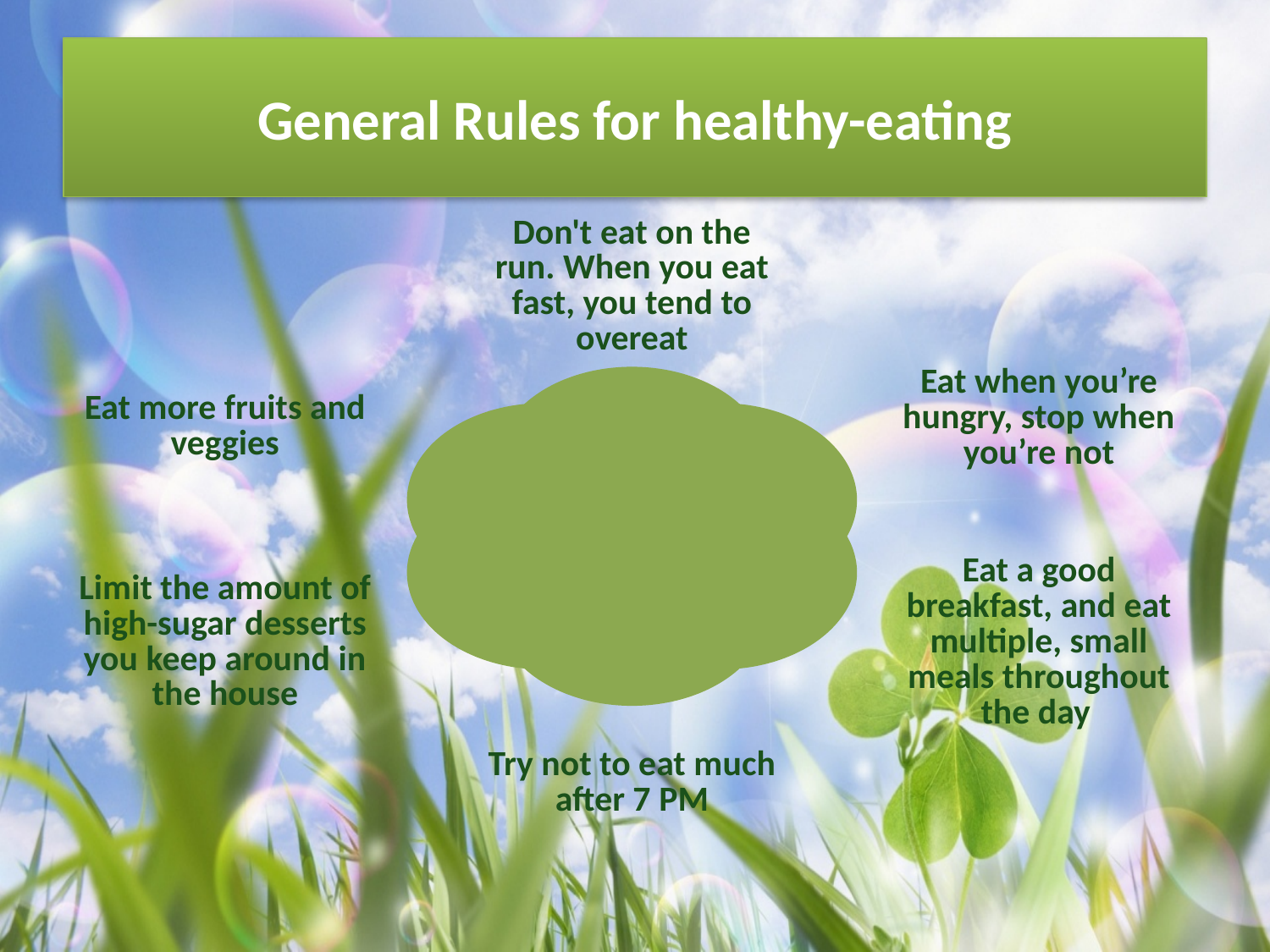

# General Rules for healthy-eating
Don't eat on the run. When you eat fast, you tend to overeat
Eat when you’re hungry, stop when you’re not
Eat a good breakfast, and eat multiple, small meals throughout the day
Try not to eat much after 7 PM
Limit the amount of high-sugar desserts you keep around in the house
Eat more fruits and veggies